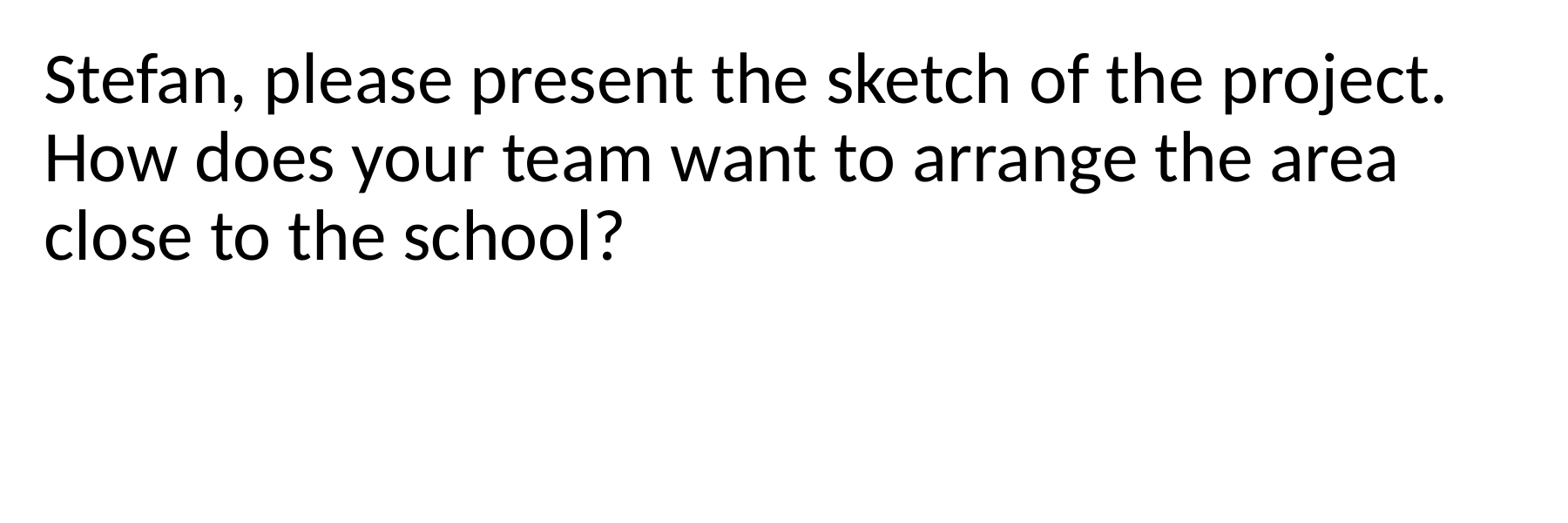

Stefan, please present the sketch of the project. How does your team want to arrange the area close to the school?